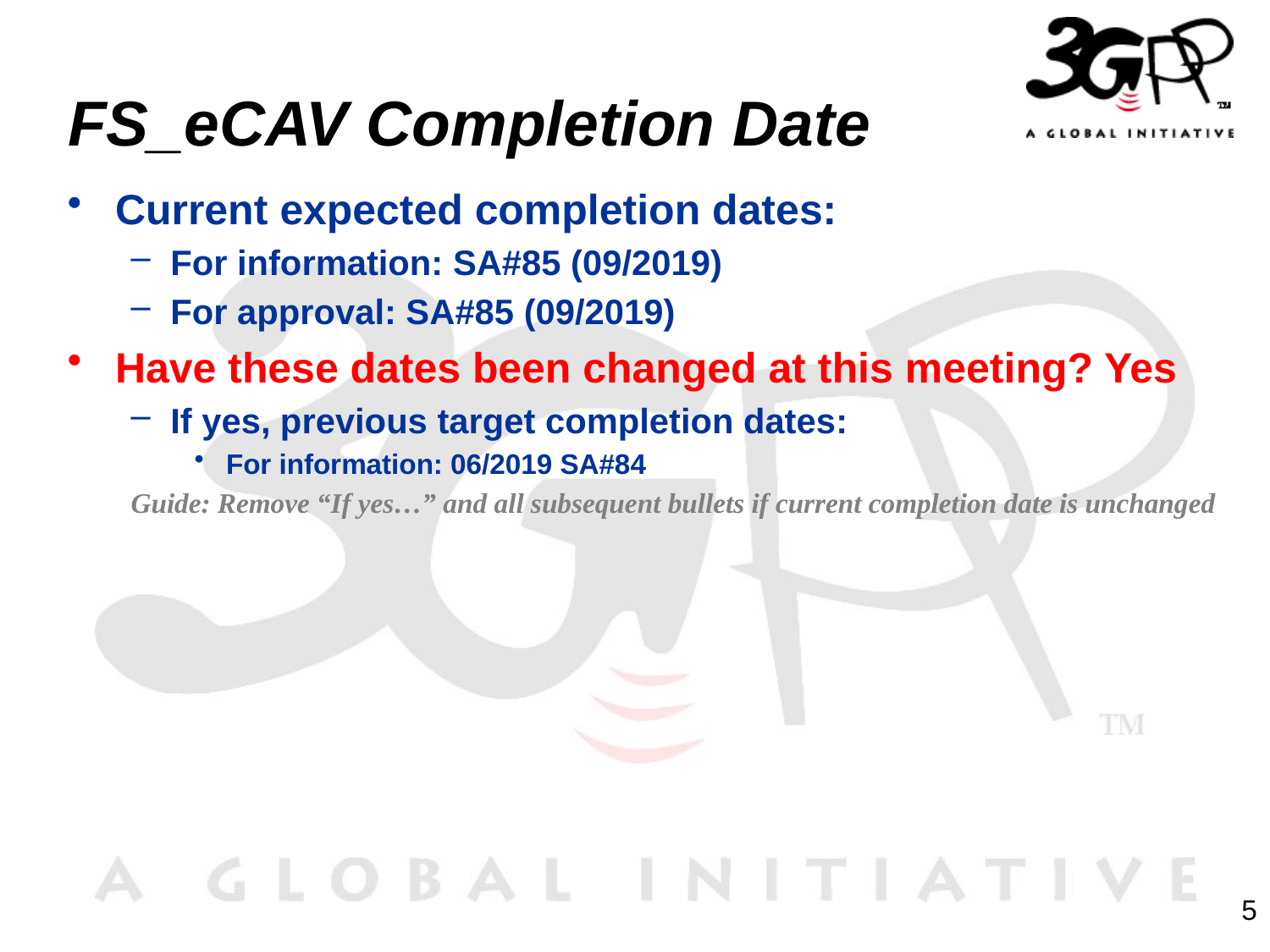

# FS_eCAV Completion Date
Current expected completion dates:
For information: SA#85 (09/2019)
For approval: SA#85 (09/2019)
Have these dates been changed at this meeting? Yes
If yes, previous target completion dates:
For information: 06/2019 SA#84
Guide: Remove “If yes…” and all subsequent bullets if current completion date is unchanged

5